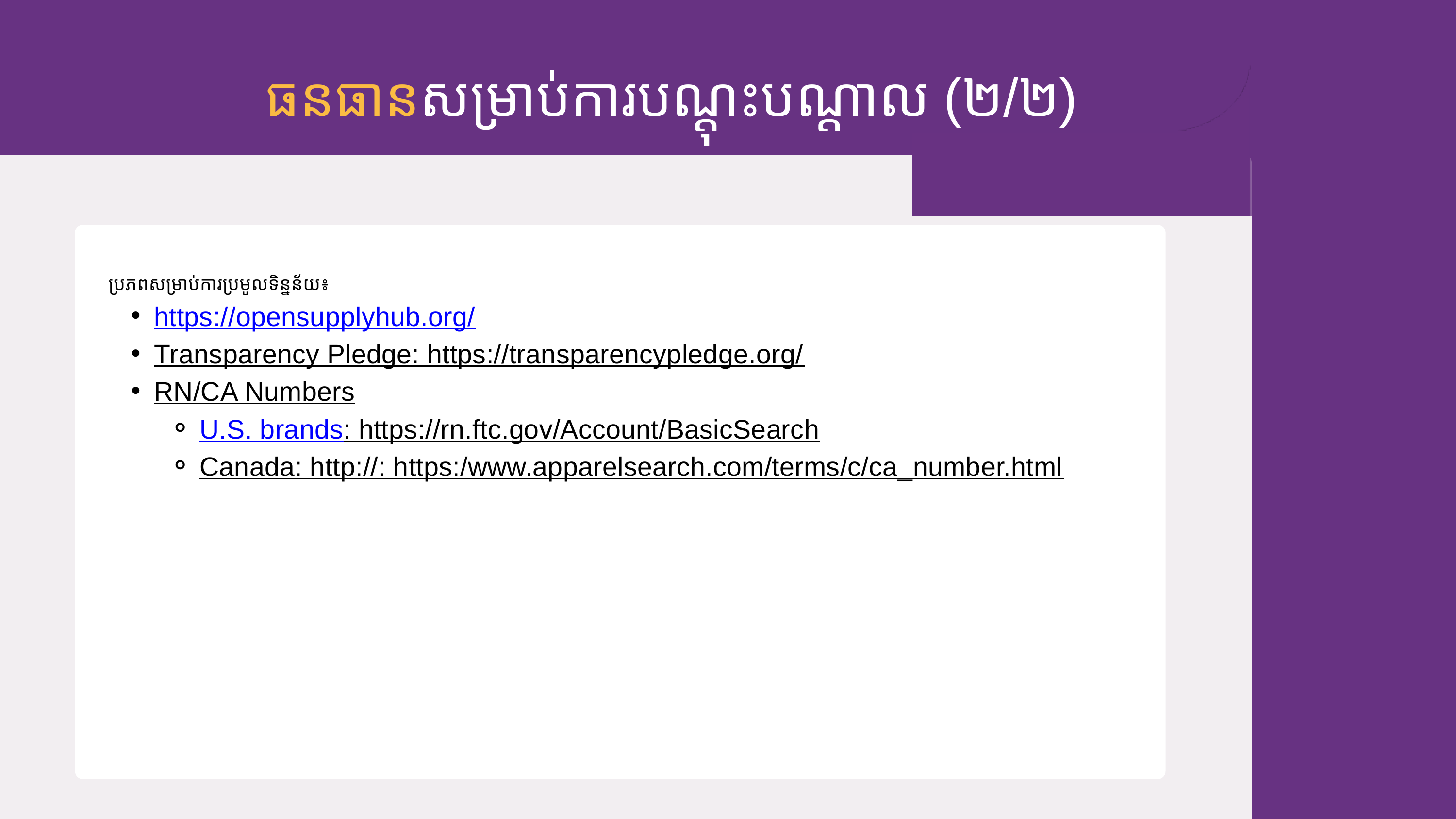

ធនធានសម្រាប់ការបណ្ដុះបណ្ដាល (២/២)

ប្រភពសម្រាប់ការប្រមូលទិន្នន័យ៖
https://opensupplyhub.org/
Transparency Pledge: https://transparencypledge.org/
RN/CA Numbers
U.S. brands: https://rn.ftc.gov/Account/BasicSearch
Canada: http://: https:/www.apparelsearch.com/terms/c/ca_number.html